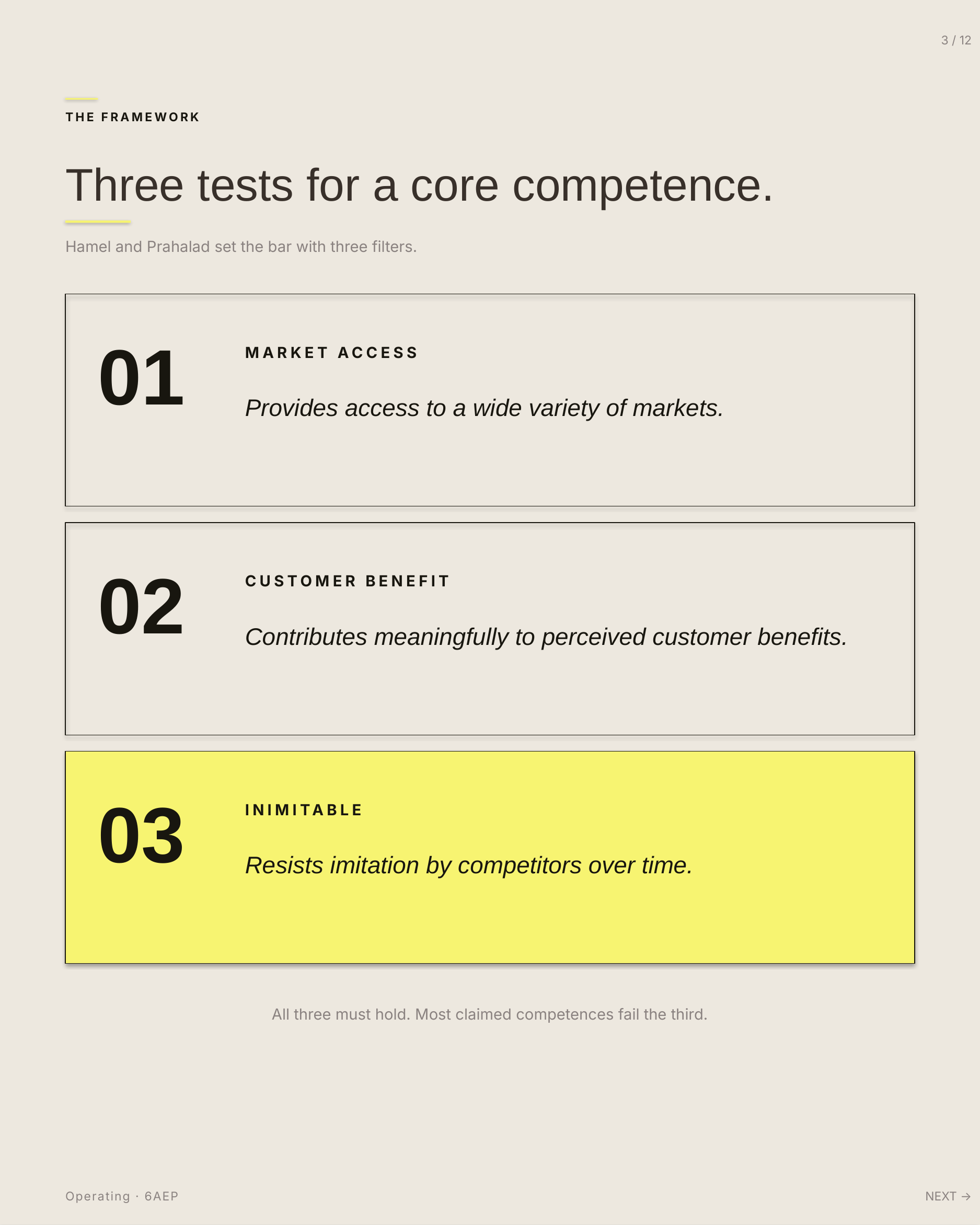

3 / 12

THE FRAMEWORK
Three tests for a core competence.

Hamel and Prahalad set the bar with three filters.

01
MARKET ACCESS
Provides access to a wide variety of markets.

02
CUSTOMER BENEFIT
Contributes meaningfully to perceived customer benefits.

03
INIMITABLE
Resists imitation by competitors over time.
All three must hold. Most claimed competences fail the third.
Operating · 6AEP
NEXT →